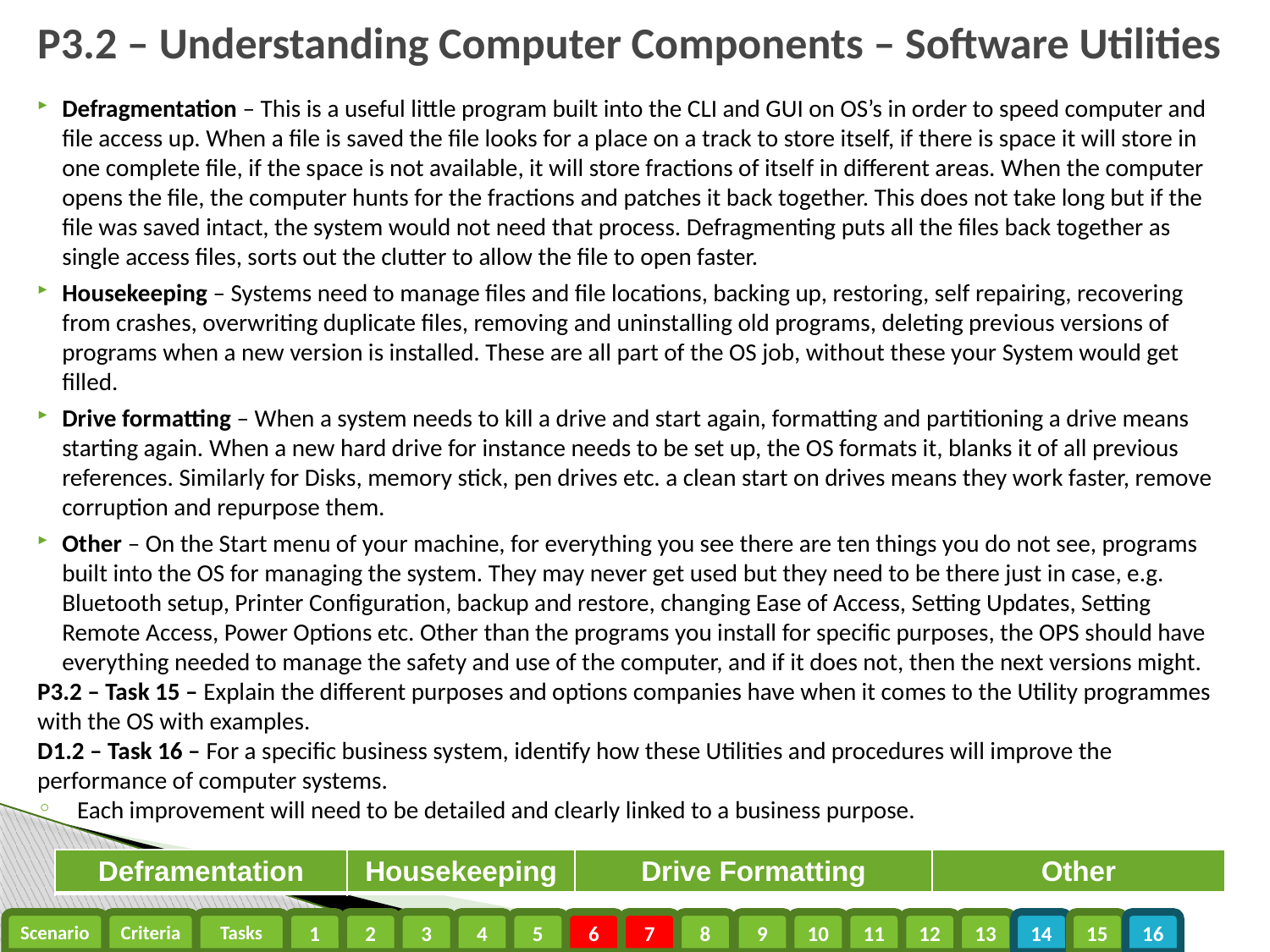

# P3.2 – Understanding Computer Components – Software Utilities
Defragmentation – This is a useful little program built into the CLI and GUI on OS’s in order to speed computer and file access up. When a file is saved the file looks for a place on a track to store itself, if there is space it will store in one complete file, if the space is not available, it will store fractions of itself in different areas. When the computer opens the file, the computer hunts for the fractions and patches it back together. This does not take long but if the file was saved intact, the system would not need that process. Defragmenting puts all the files back together as single access files, sorts out the clutter to allow the file to open faster.
Housekeeping – Systems need to manage files and file locations, backing up, restoring, self repairing, recovering from crashes, overwriting duplicate files, removing and uninstalling old programs, deleting previous versions of programs when a new version is installed. These are all part of the OS job, without these your System would get filled.
Drive formatting – When a system needs to kill a drive and start again, formatting and partitioning a drive means starting again. When a new hard drive for instance needs to be set up, the OS formats it, blanks it of all previous references. Similarly for Disks, memory stick, pen drives etc. a clean start on drives means they work faster, remove corruption and repurpose them.
Other – On the Start menu of your machine, for everything you see there are ten things you do not see, programs built into the OS for managing the system. They may never get used but they need to be there just in case, e.g. Bluetooth setup, Printer Configuration, backup and restore, changing Ease of Access, Setting Updates, Setting Remote Access, Power Options etc. Other than the programs you install for specific purposes, the OPS should have everything needed to manage the safety and use of the computer, and if it does not, then the next versions might.
P3.2 – Task 15 – Explain the different purposes and options companies have when it comes to the Utility programmes with the OS with examples.
D1.2 – Task 16 – For a specific business system, identify how these Utilities and procedures will improve the performance of computer systems.
Each improvement will need to be detailed and clearly linked to a business purpose.

| Deframentation | Housekeeping | Drive Formatting | Other |
| --- | --- | --- | --- |